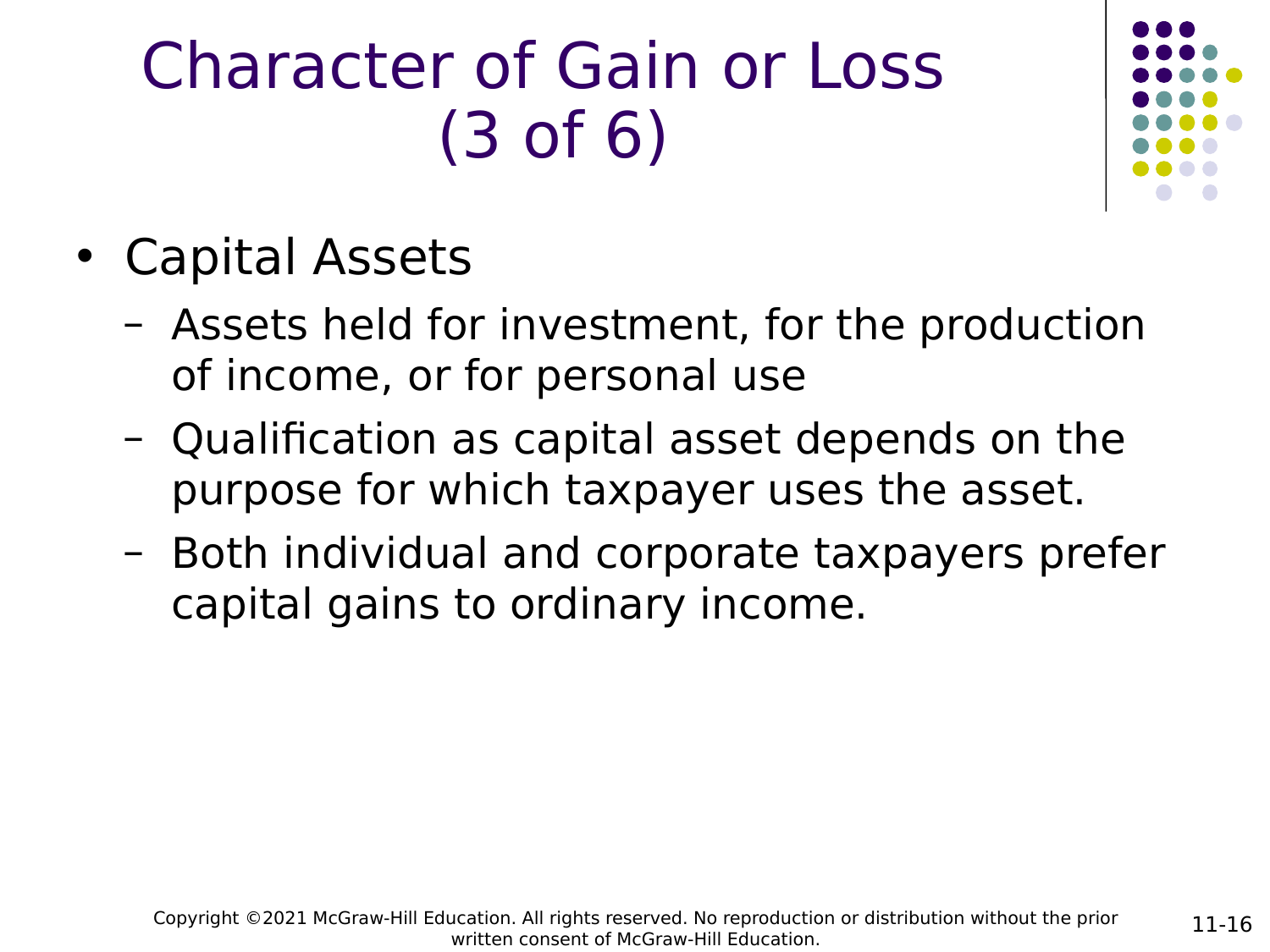

# Character of Gain or Loss (3 of 6)
Capital Assets
Assets held for investment, for the production of income, or for personal use
Qualification as capital asset depends on the purpose for which taxpayer uses the asset.
Both individual and corporate taxpayers prefer capital gains to ordinary income.
11-16